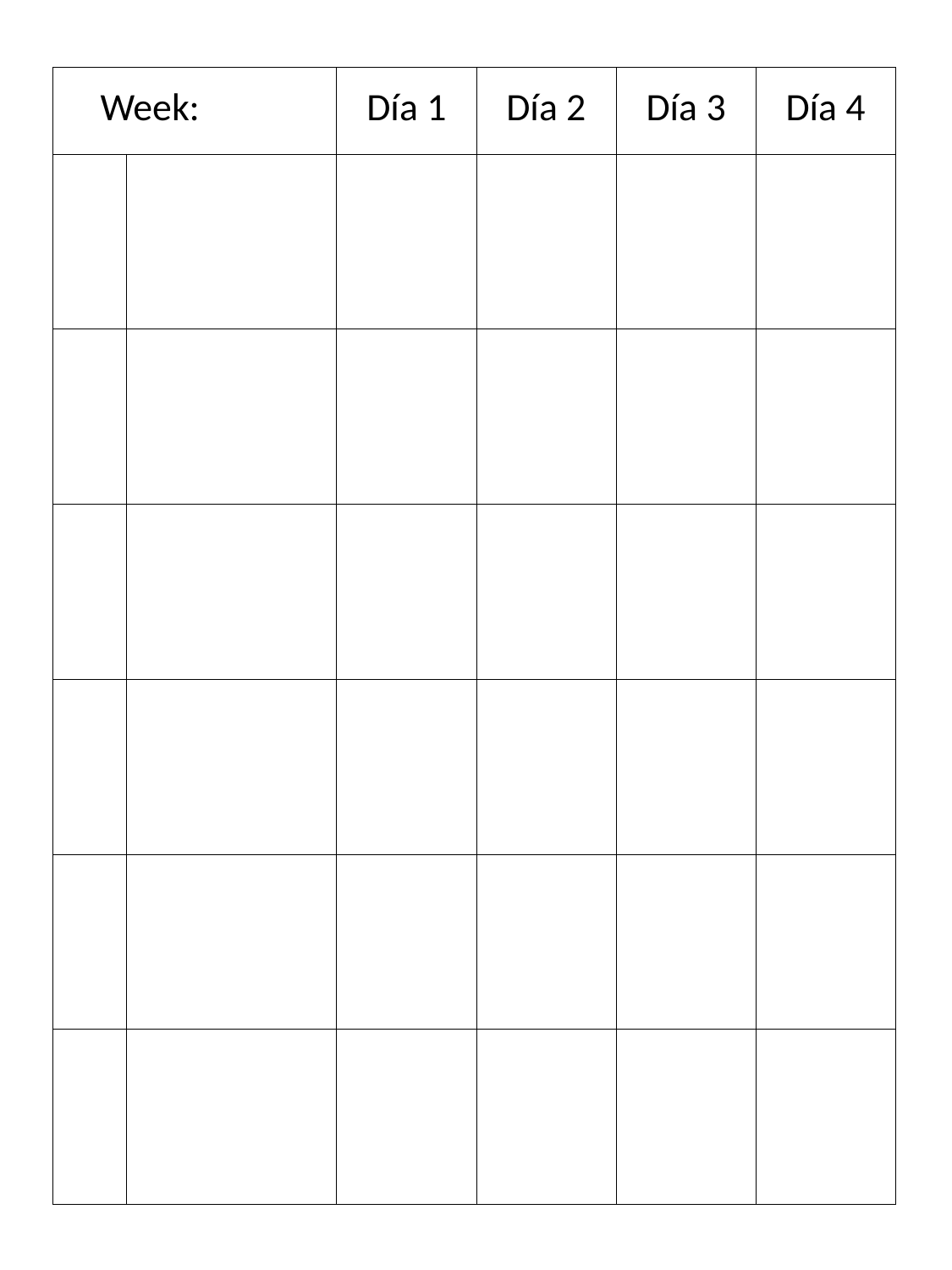

| Week: |  | Día 1 | Día 2 | Día 3 | Día 4 |
| --- | --- | --- | --- | --- | --- |
|  |  |  |  |  |  |
|  |  |  |  |  |  |
|  |  |  |  |  |  |
|  |  |  |  |  |  |
|  |  |  |  |  |  |
|  |  |  |  |  |  |